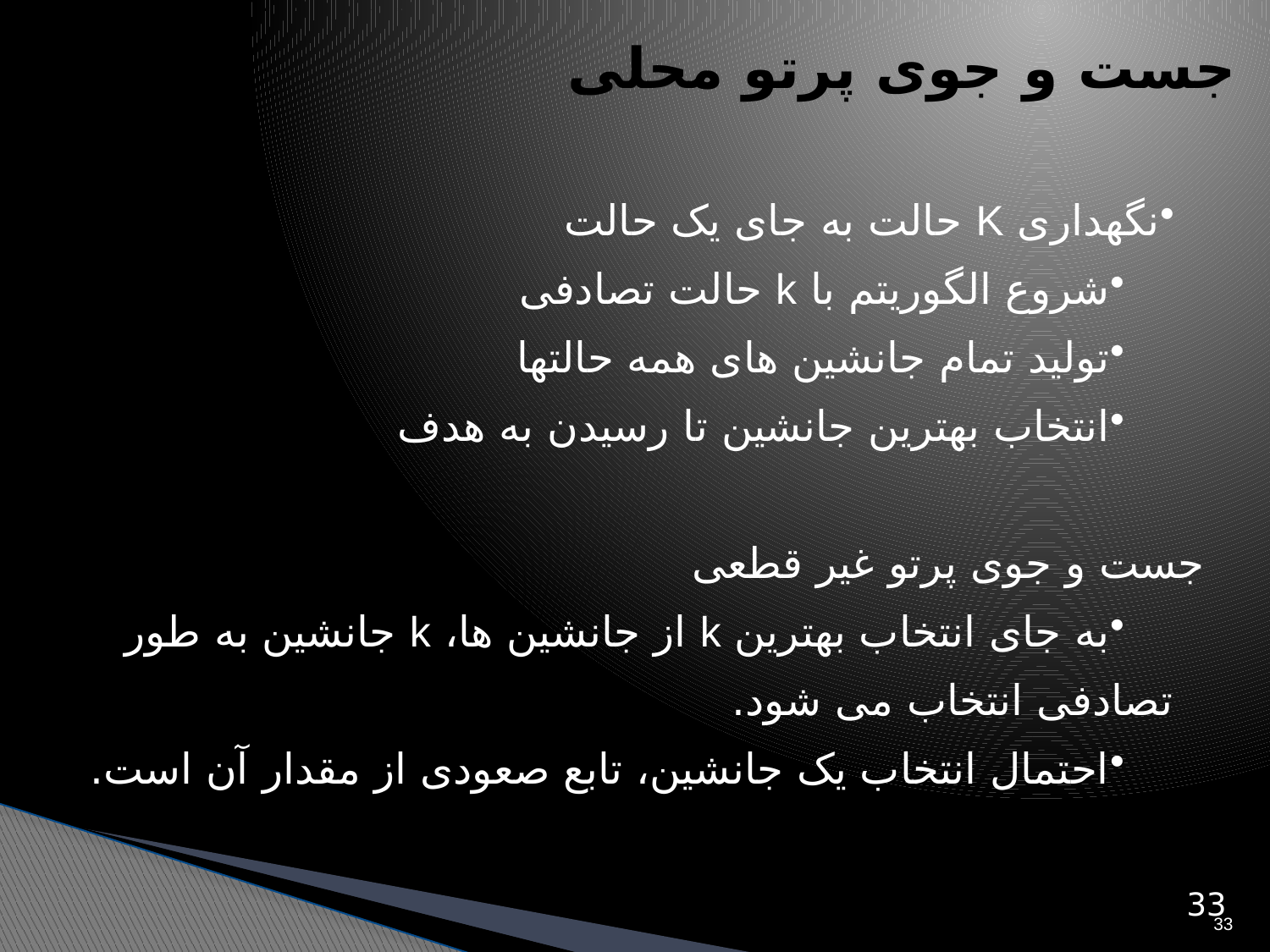

# جست و جوی پرتو محلی
نگهداری K حالت به جای یک حالت
شروع الگوریتم با k حالت تصادفی
تولید تمام جانشین های همه حالتها
انتخاب بهترین جانشین تا رسیدن به هدف

جست و جوی پرتو غیر قطعی
به جای انتخاب بهترین k از جانشین ها، k جانشین به طور تصادفی انتخاب می شود.
احتمال انتخاب یک جانشین، تابع صعودی از مقدار آن است.
33